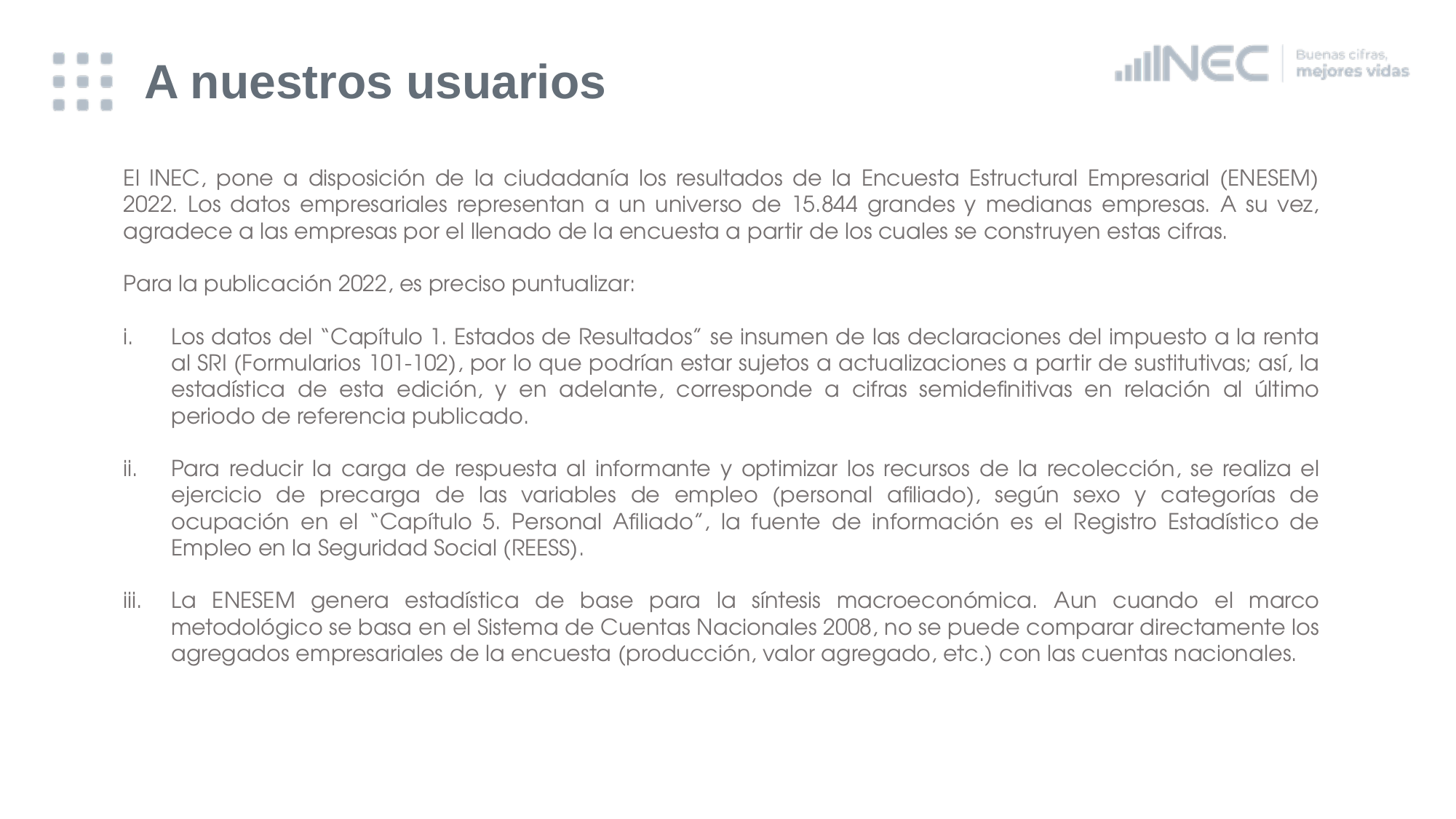

# A nuestros usuarios
El INEC, pone a disposición de la ciudadanía los resultados de la Encuesta Estructural Empresarial (ENESEM) 2022. Los datos empresariales representan a un universo de 15.844 grandes y medianas empresas. A su vez, agradece a las empresas por el llenado de la encuesta a partir de los cuales se construyen estas cifras.

Para la publicación 2022, es preciso puntualizar:

Los datos del “Capítulo 1. Estados de Resultados” se insumen de las declaraciones del impuesto a la renta al SRI (Formularios 101-102), por lo que podrían estar sujetos a actualizaciones a partir de sustitutivas; así, la estadística de esta edición, y en adelante, corresponde a cifras semidefinitivas en relación al último periodo de referencia publicado.

Para reducir la carga de respuesta al informante y optimizar los recursos de la recolección, se realiza el ejercicio de precarga de las variables de empleo (personal afiliado), según sexo y categorías de ocupación en el “Capítulo 5. Personal Afiliado”, la fuente de información es el Registro Estadístico de Empleo en la Seguridad Social (REESS).

La ENESEM genera estadística de base para la síntesis macroeconómica. Aun cuando el marco metodológico se basa en el Sistema de Cuentas Nacionales 2008, no se puede comparar directamente los agregados empresariales de la encuesta (producción, valor agregado, etc.) con las cuentas nacionales.